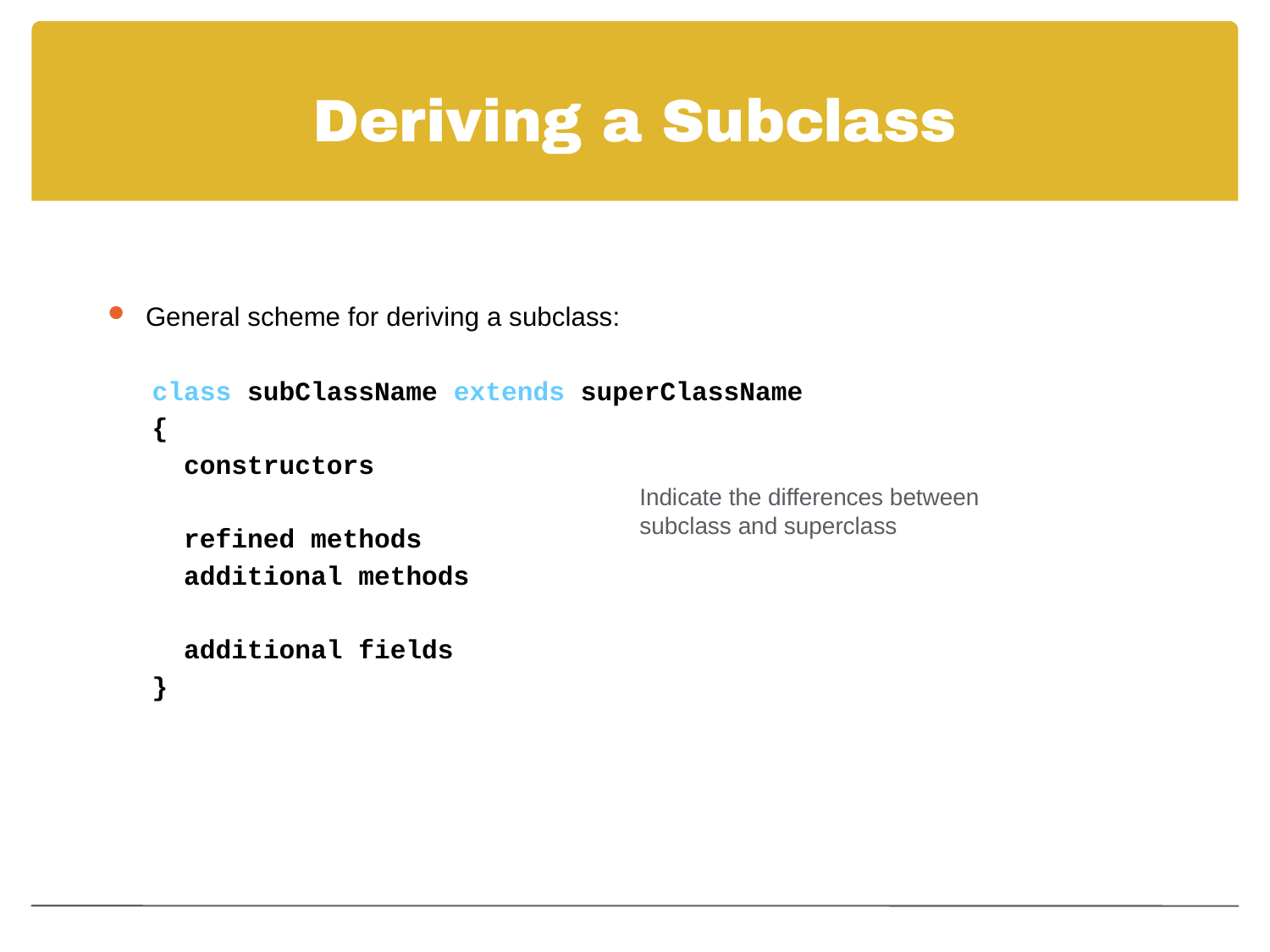

# Deriving a Subclass
General scheme for deriving a subclass:

class subClassName extends superClassName
{
	constructors

	refined methods
	additional methods

	additional fields
}
Indicate the differences between subclass and superclass